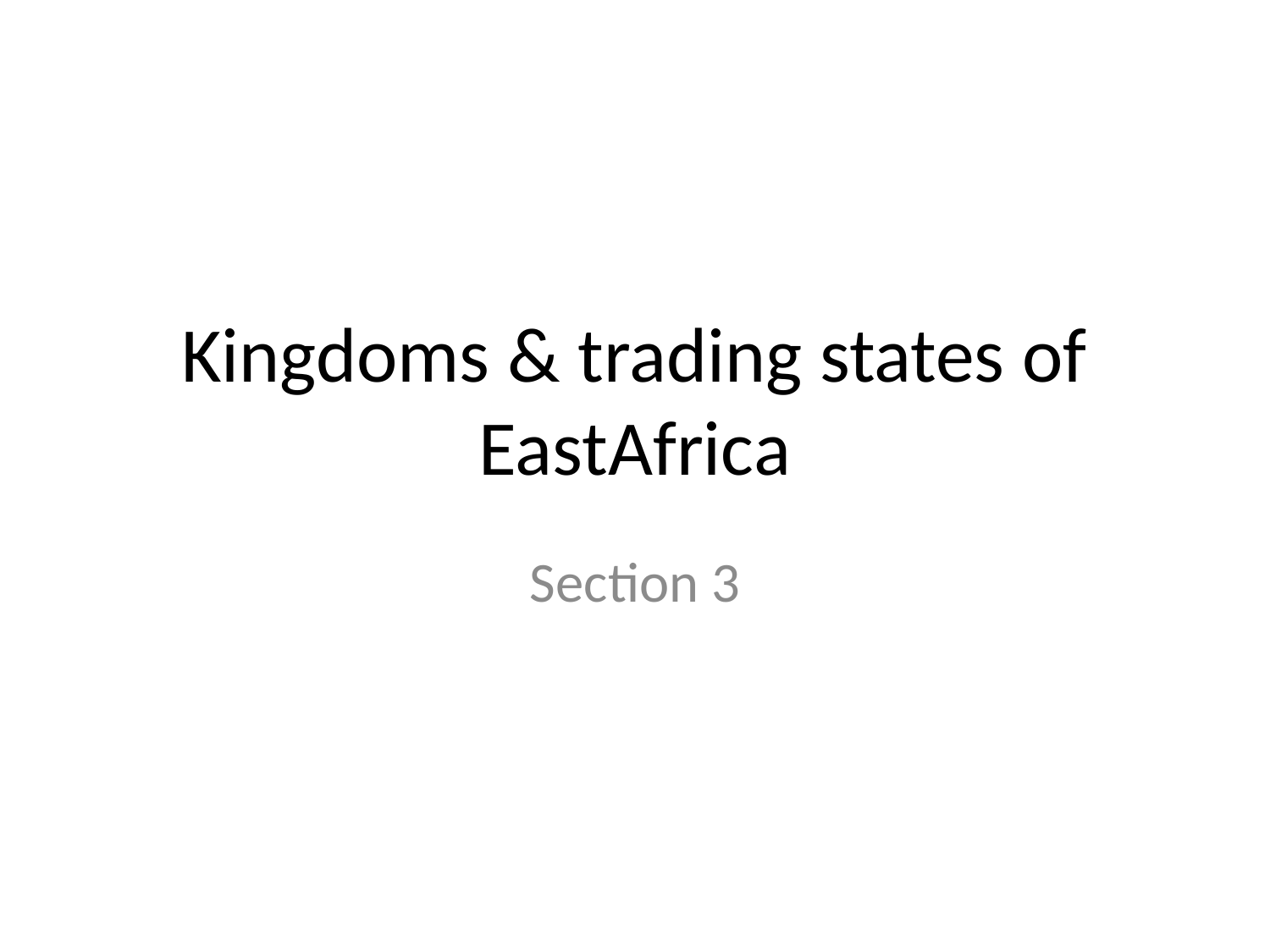

# Kingdoms & trading states of EastAfrica
Section 3